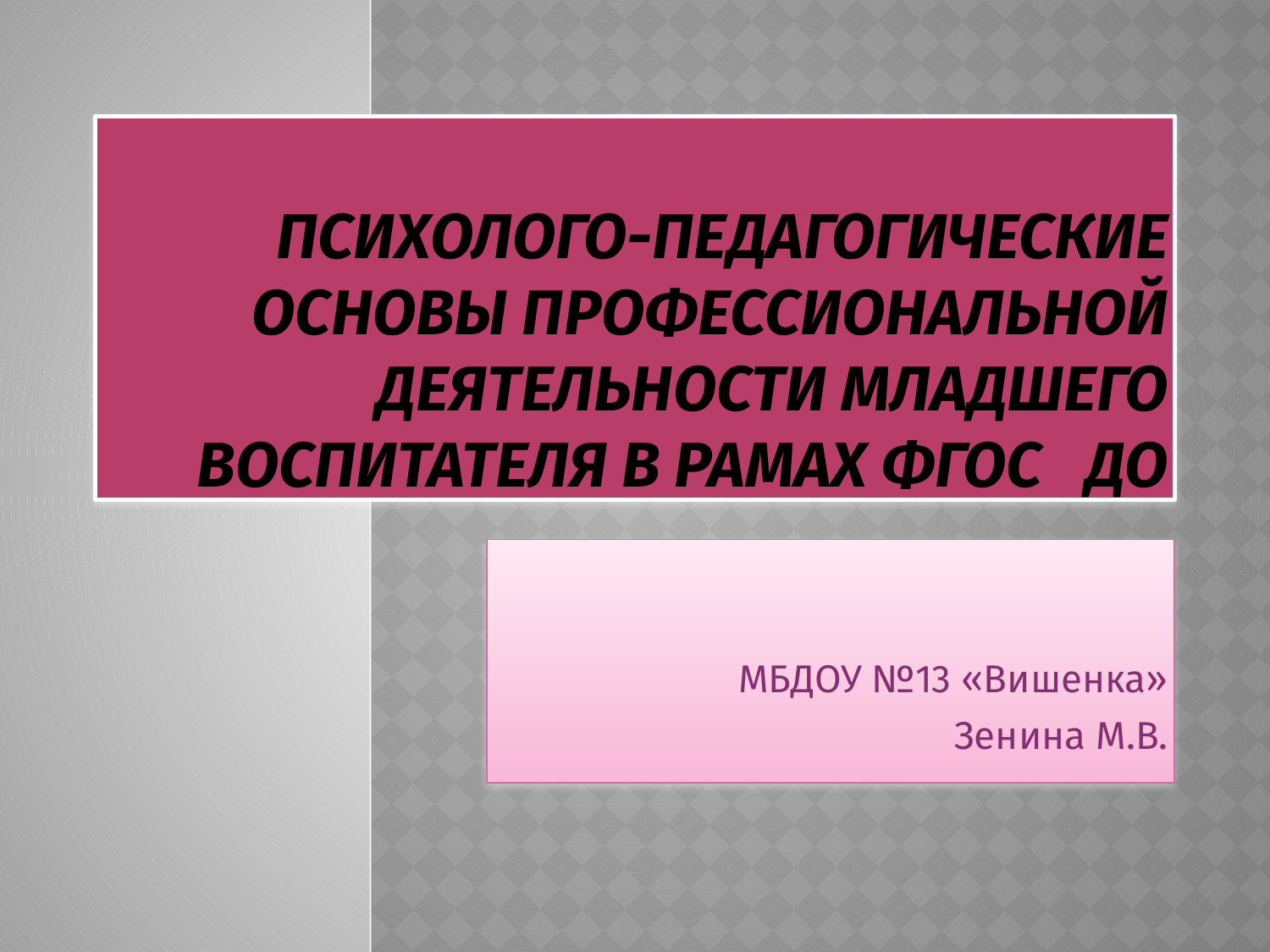

# Психолого-педагогические основы профессиональной деятельности младшего воспитателя в рамах ФГОС   ДО

МБДОУ №13 «Вишенка»
Зенина М.В.